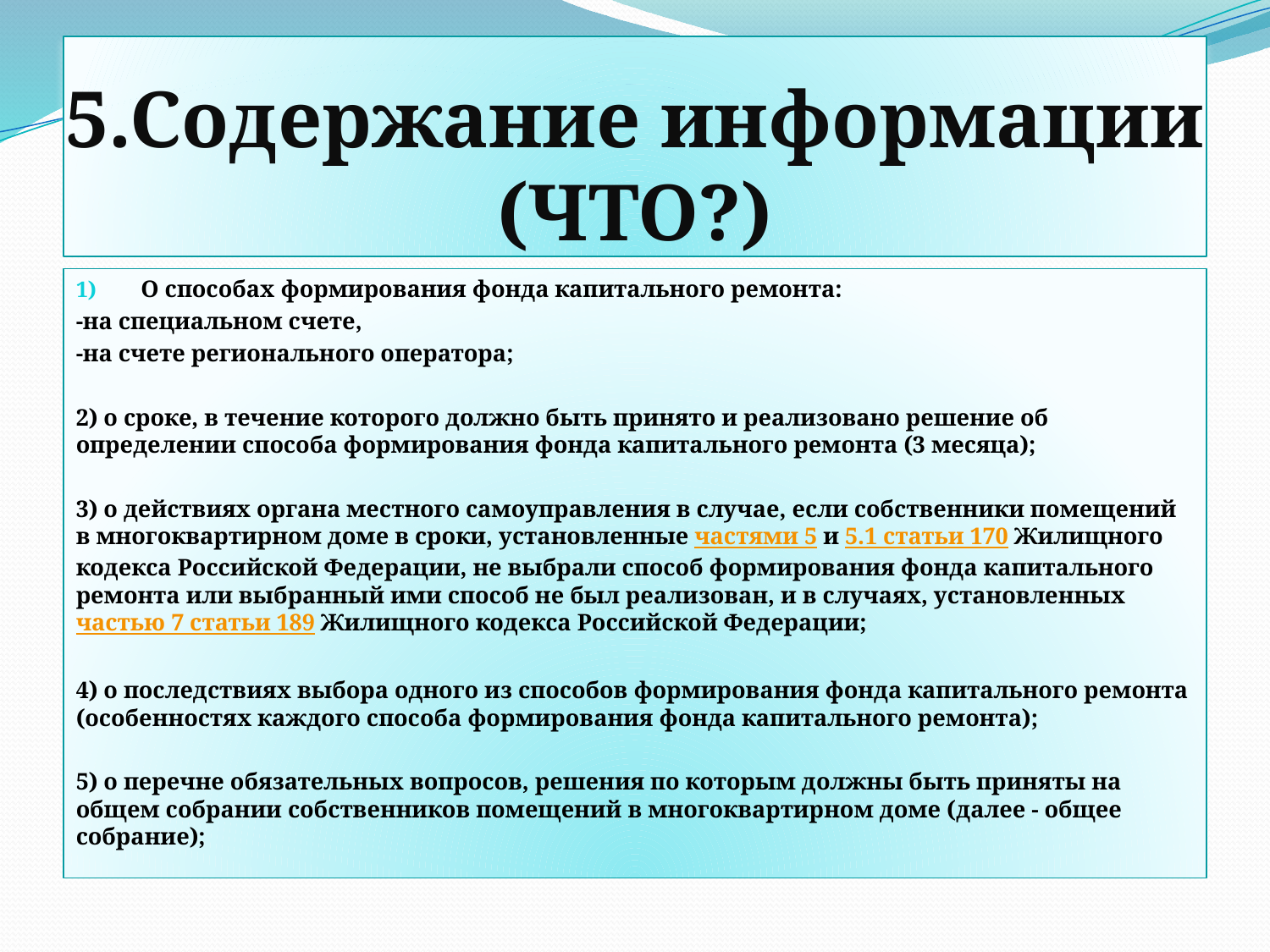

# 5.Содержание информации (ЧТО?)
О способах формирования фонда капитального ремонта:
-на специальном счете,
-на счете регионального оператора;

2) о сроке, в течение которого должно быть принято и реализовано решение об определении способа формирования фонда капитального ремонта (3 месяца);

3) о действиях органа местного самоуправления в случае, если собственники помещений в многоквартирном доме в сроки, установленные частями 5 и 5.1 статьи 170 Жилищного кодекса Российской Федерации, не выбрали способ формирования фонда капитального ремонта или выбранный ими способ не был реализован, и в случаях, установленных частью 7 статьи 189 Жилищного кодекса Российской Федерации;

4) о последствиях выбора одного из способов формирования фонда капитального ремонта (особенностях каждого способа формирования фонда капитального ремонта);

5) о перечне обязательных вопросов, решения по которым должны быть приняты на общем собрании собственников помещений в многоквартирном доме (далее - общее собрание);